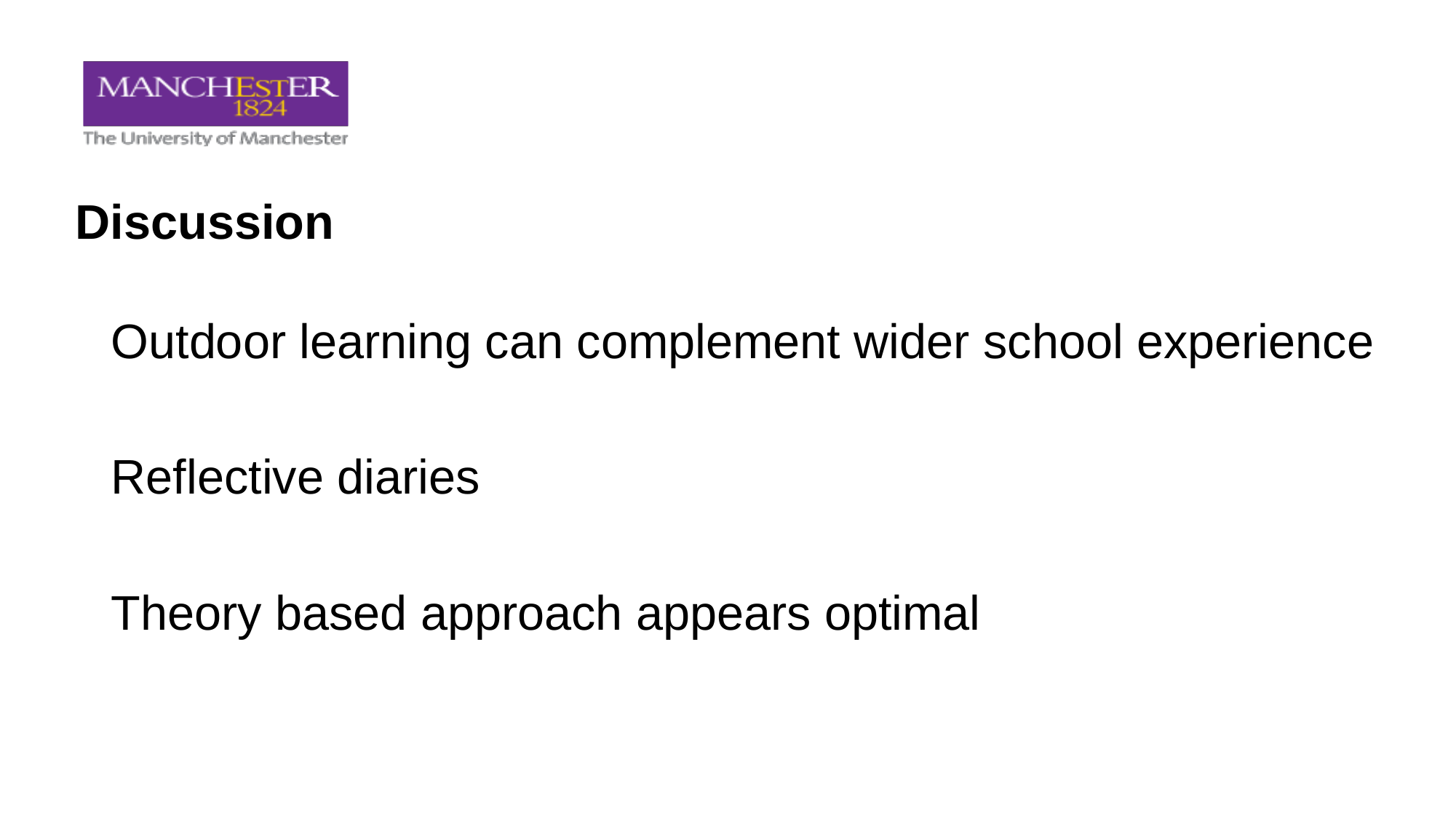

# Discussion
Outdoor learning can complement wider school experience

Reflective diaries

Theory based approach appears optimal